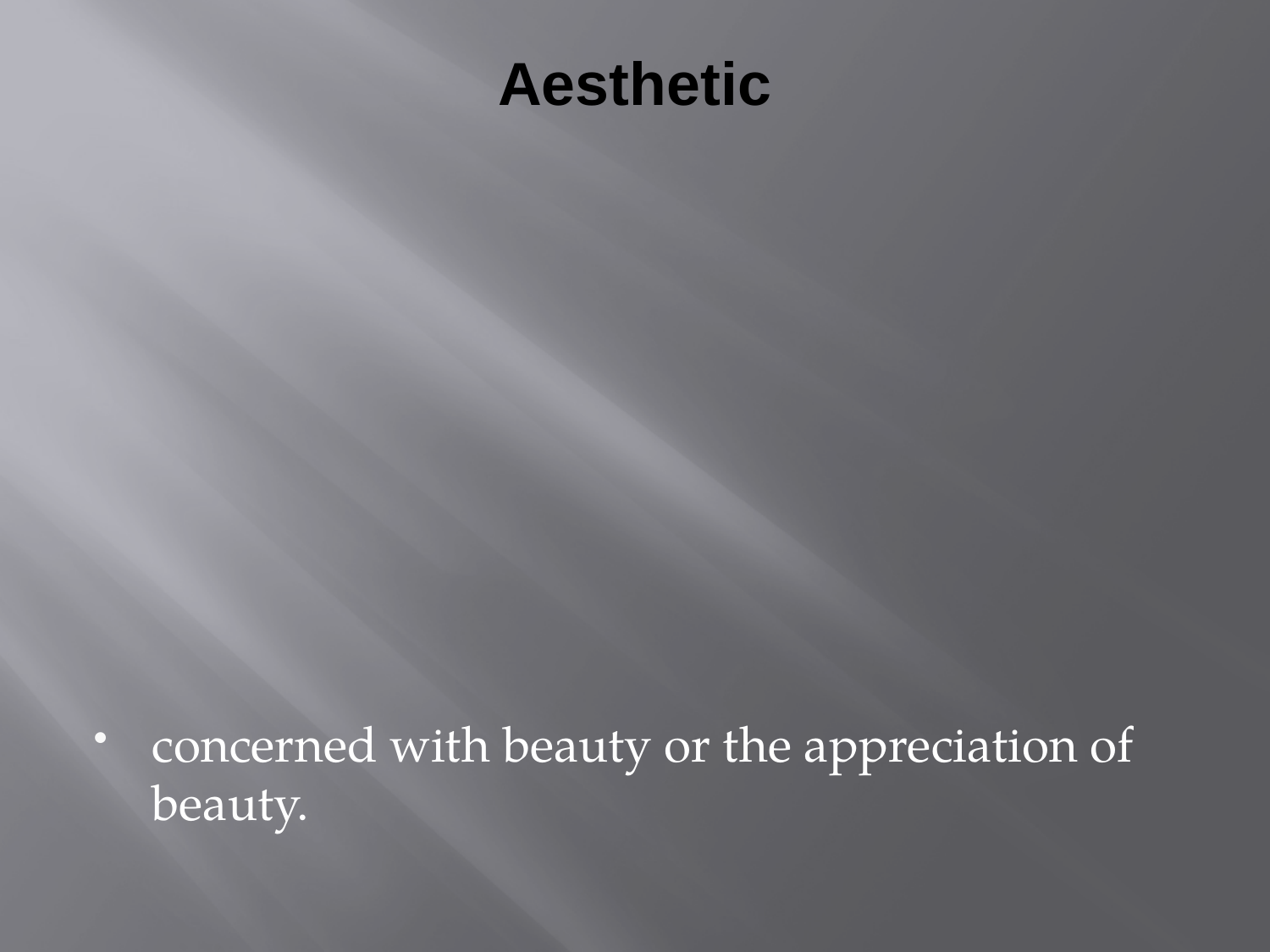

# Aesthetic

concerned with beauty or the appreciation of beauty.